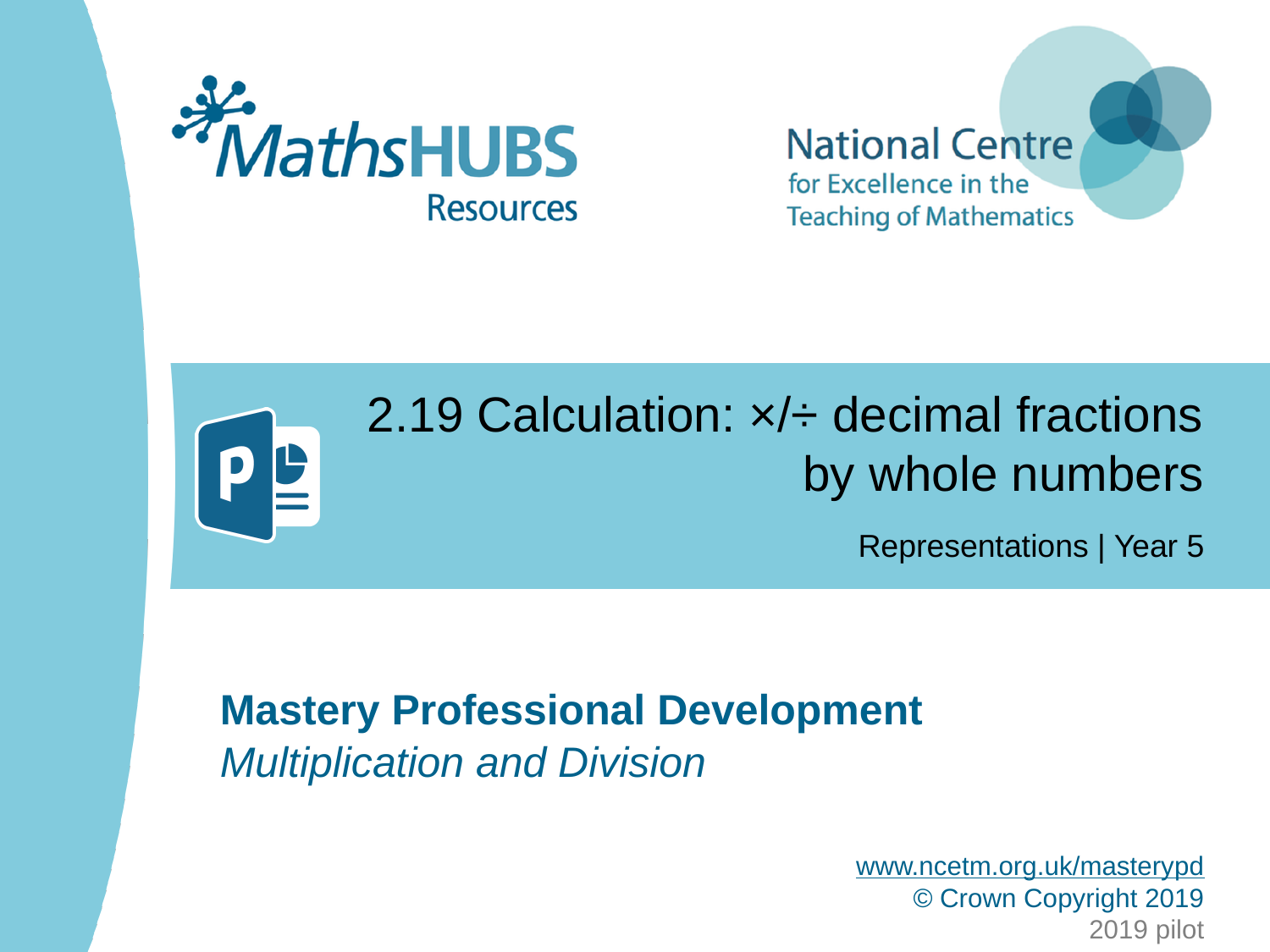

# 2.19 Calculation: ×/÷ decimal fractions by whole numbers
Representations | Year 5
Multiplication and Division